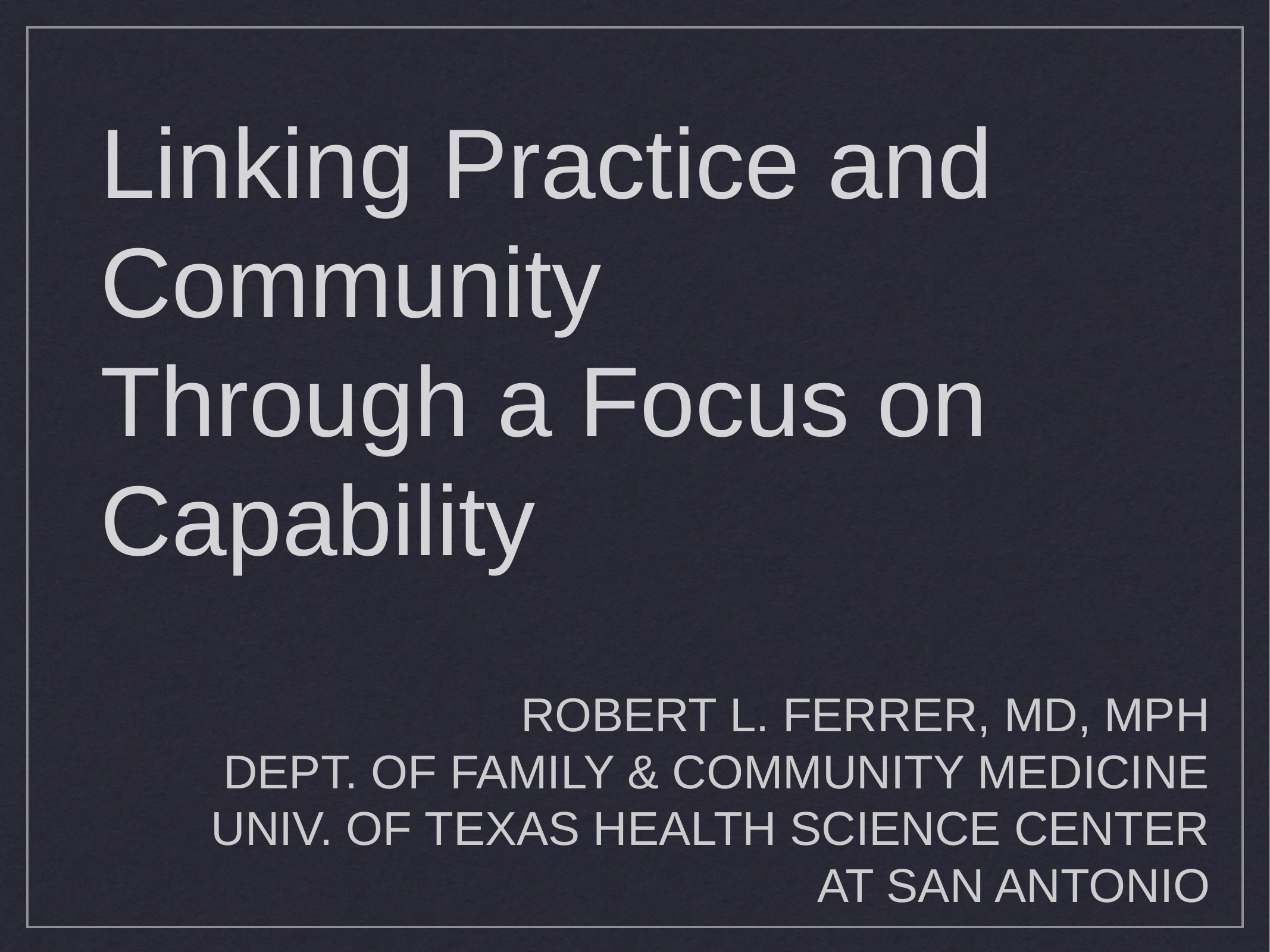

# Linking Practice and Community Through a Focus on Capability
ROBERT L. FERRER, MD, MPH
DEPT. OF FAMILY & COMMUNITY MEDICINE
UNIV. OF TEXAS HEALTH SCIENCE CENTER AT SAN ANTONIO